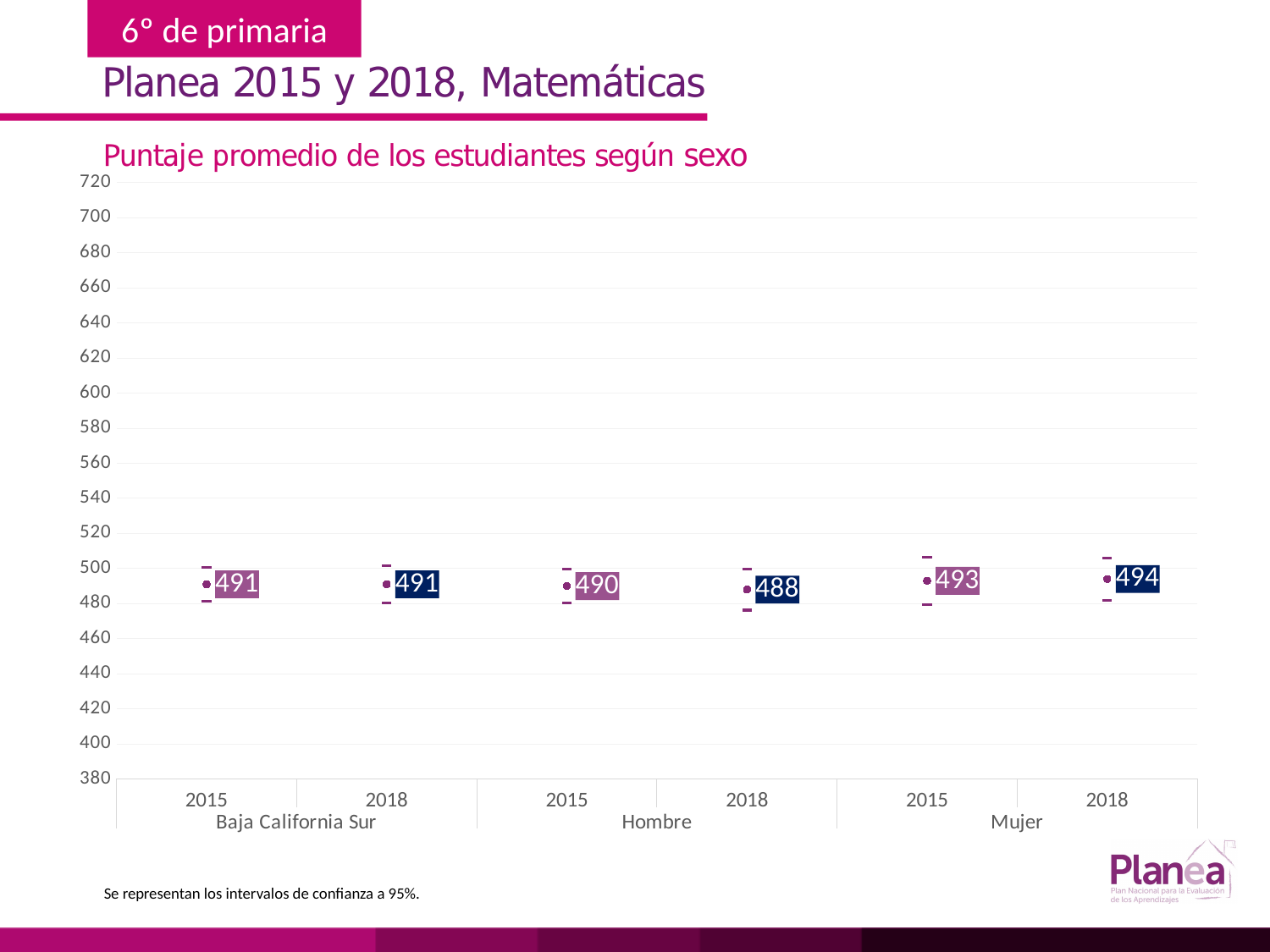

Planea 2015 y 2018, Matemáticas

Puntaje promedio de los estudiantes según sexo

### Chart

| Category |  |  |  |
|---|---|---|---|
| 2015 | 481.448 | 500.552 | 491.0 |
| 2018 | 480.254 | 501.746 | 491.0 |
| 2015 | 480.448 | 499.552 | 490.0 |
| 2018 | 476.259 | 499.741 | 488.0 |
| 2015 | 479.468 | 506.532 | 493.0 |
| 2018 | 481.861 | 506.139 | 494.0 |
Se representan los intervalos de confianza a 95%.